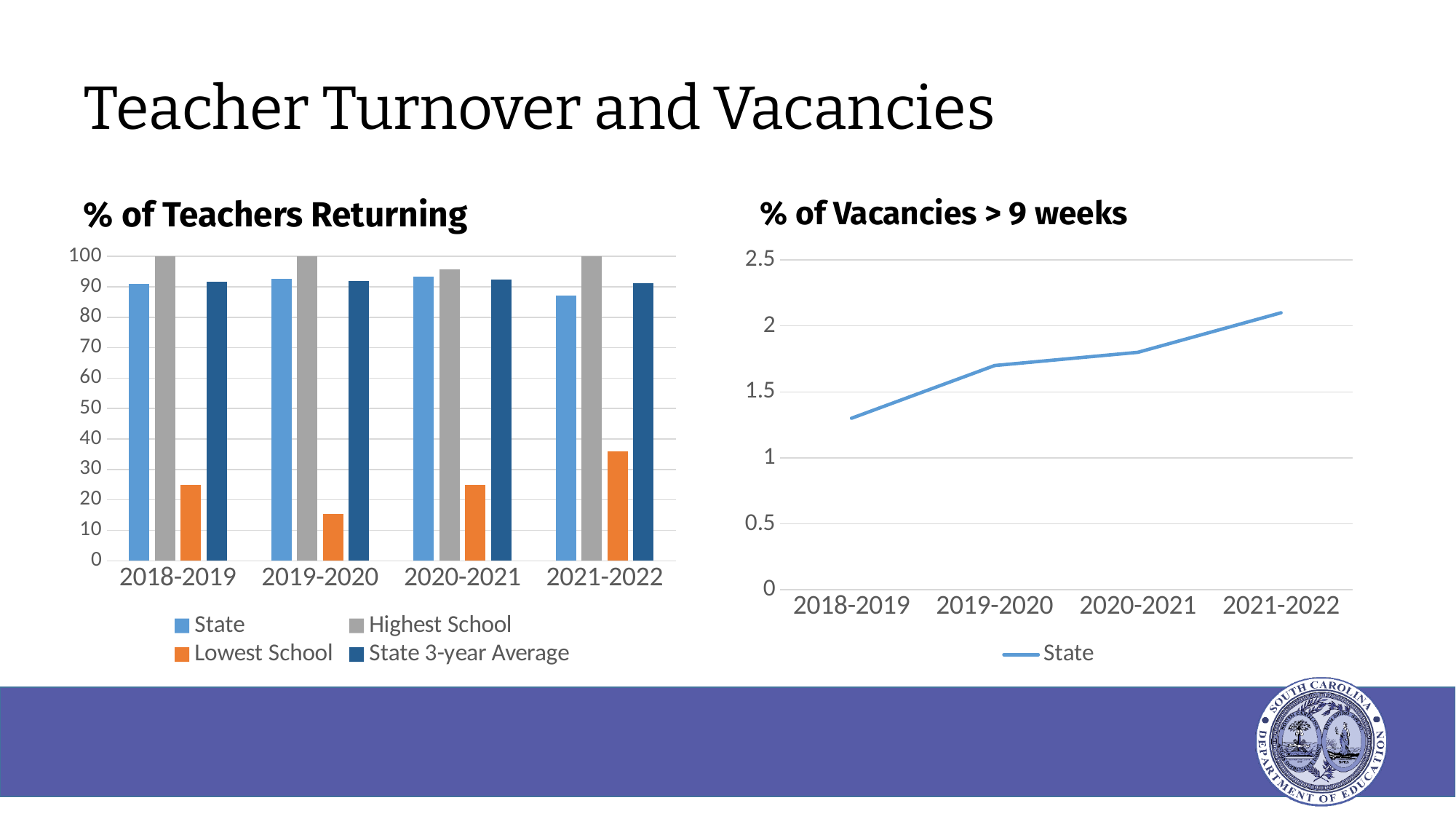

# Teacher Turnover and Vacancies
% of Teachers Returning
% of Vacancies > 9 weeks

### Chart

| Category | State | Highest School | Lowest School | State 3-year Average |
|---|---|---|---|---|
| 2018-2019 | 91.0 | 100.0 | 25.0 | 91.6 |
| 2019-2020 | 92.7 | 100.0 | 15.4 | 91.8 |
| 2020-2021 | 93.4 | 95.7 | 25.0 | 92.3 |
| 2021-2022 | 87.1 | 100.0 | 36.0 | 91.1 |

### Chart

| Category | State |
|---|---|
| 2018-2019 | 1.3 |
| 2019-2020 | 1.7 |
| 2020-2021 | 1.8 |
| 2021-2022 | 2.1 |